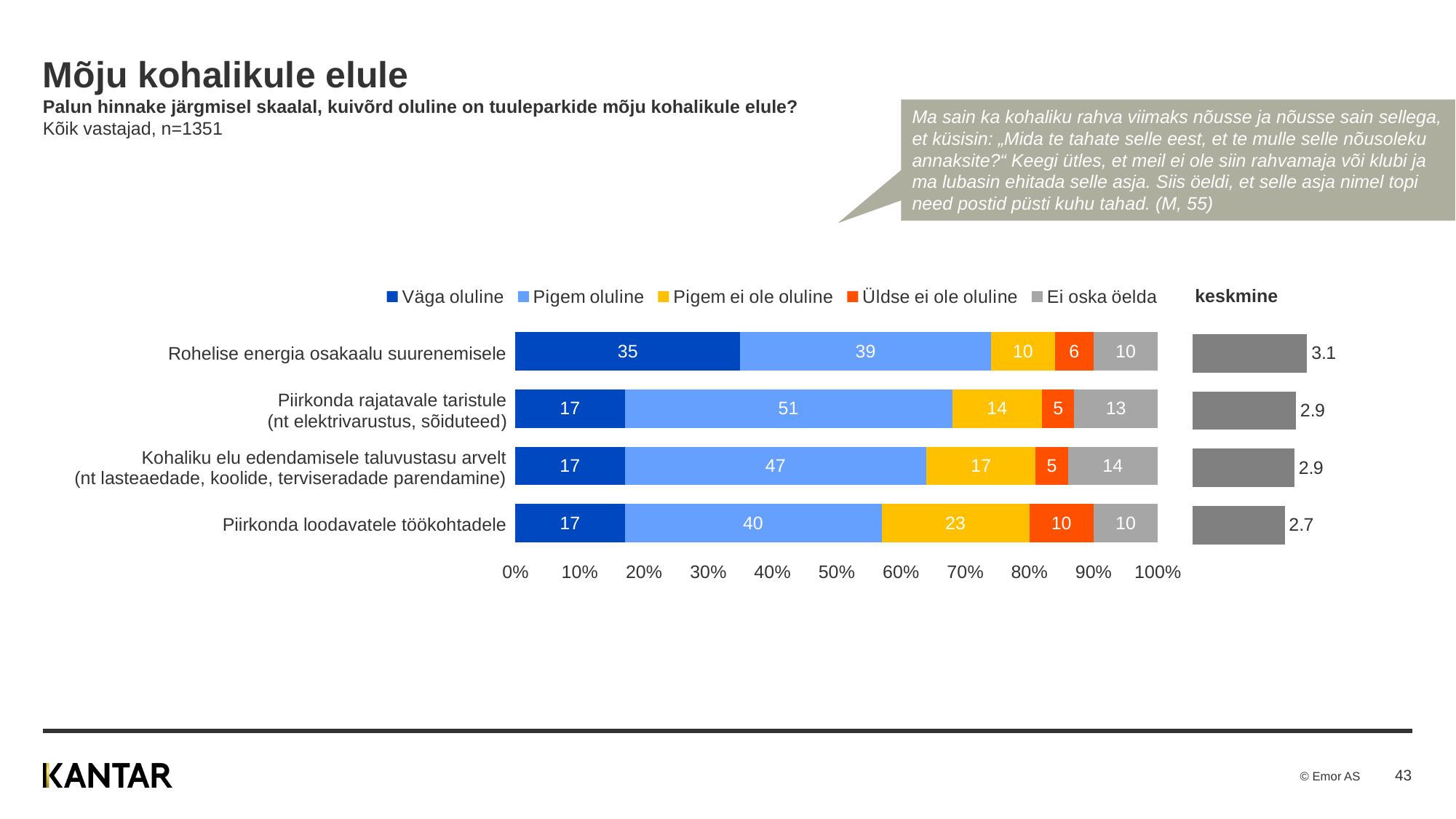

# Mõju kohalikule elule Palun hinnake järgmisel skaalal, kuivõrd oluline on tuuleparkide mõju kohalikule elule? Kõik vastajad, n=1351
Ma sain ka kohaliku rahva viimaks nõusse ja nõusse sain sellega, et küsisin: „Mida te tahate selle eest, et te mulle selle nõusoleku annaksite?“ Keegi ütles, et meil ei ole siin rahvamaja või klubi ja ma lubasin ehitada selle asja. Siis öeldi, et selle asja nimel topi need postid püsti kuhu tahad. (M, 55)
|  |  | keskmine |
| --- | --- | --- |
| Rohelise energia osakaalu suurenemisele |  |  |
| Piirkonda rajatavale taristule (nt elektrivarustus, sõiduteed) |  |  |
| Kohaliku elu edendamisele taluvustasu arvelt (nt lasteaedade, koolide, terviseradade parendamine) |  |  |
| Piirkonda loodavatele töökohtadele |  |  |

### Chart

| Category | Väga oluline | Pigem oluline | Pigem ei ole oluline | Üldse ei ole oluline | Ei oska öelda |
|---|---|---|---|---|---|
| Rohelise energia osakaalu suurenemisele | 35.0 | 39.0 | 10.0 | 6.0 | 10.0 |
| Piirkonda rajatavale taristule (nt elektrivarustus, sõiduteed) | 17.0 | 51.0 | 14.0 | 5.0 | 13.0 |
| Kohaliku elu edendamisele taluvustasu arvelt (nt lasteaedade, koolide, terviseradade parendamine) | 17.0 | 47.0 | 17.0 | 5.0 | 14.0 |
| Piirkonda loodavatele töökohtadele | 17.0 | 40.0 | 23.0 | 10.0 | 10.0 |

### Chart

| Category | keskmine |
|---|---|
| Rohelise energia osakaalu suurenemisele | 3.13 |
| Kuivõrd oluline on tuuleparkide mõju kohalikule elule. Piirkonda rajatavale taristule (nt elektrivarustus, sõiduteed) | 2.92 |
| Kohaliku elu edendamisele taluvustasu arvelt (nt lasteaedade, koolide, terviseradade parendamine) | 2.89 |
| Piirkonda loodavatele töökohtadele | 2.71 |
43